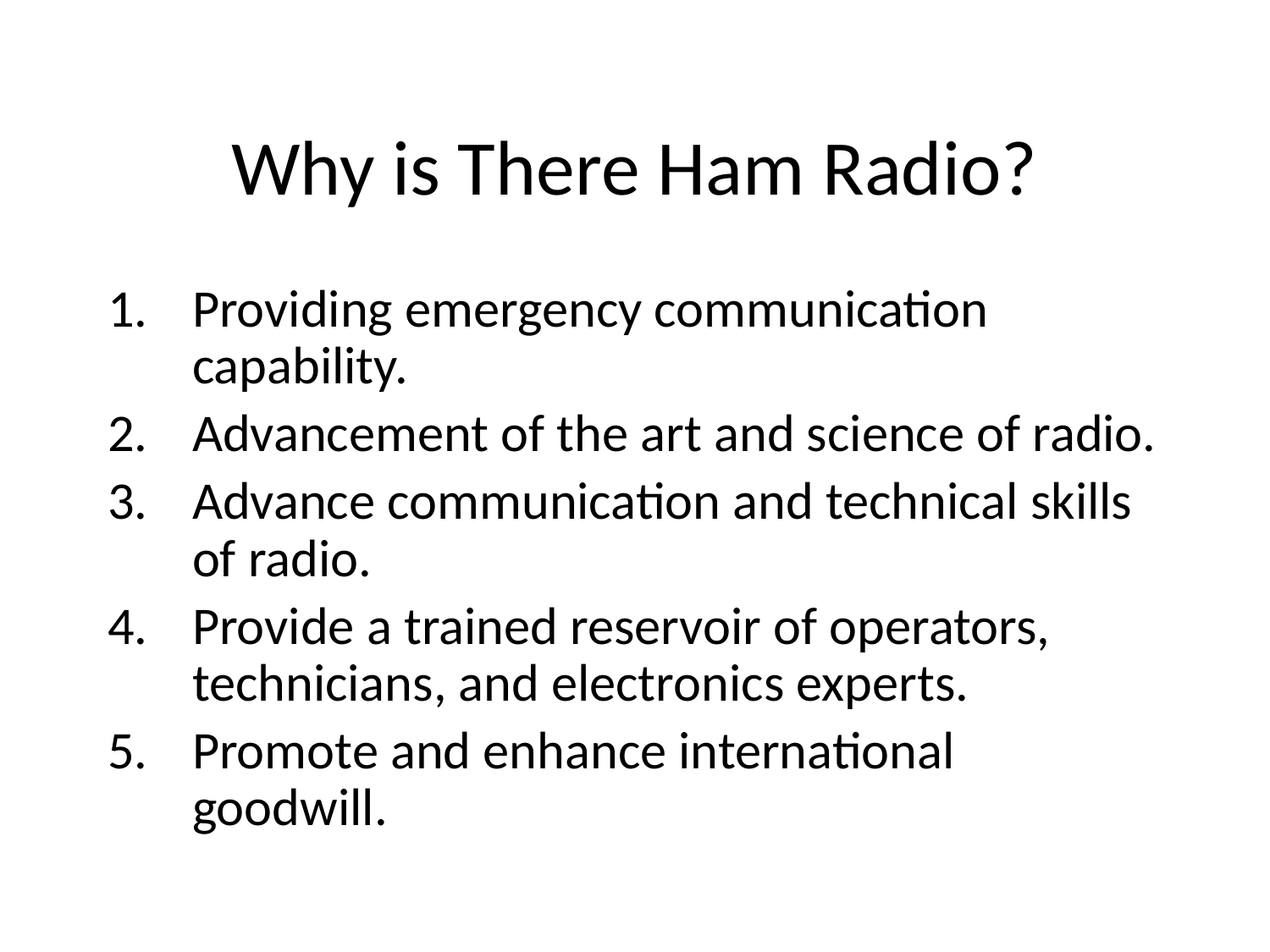

Why is There Ham Radio?
Providing emergency communication capability.
Advancement of the art and science of radio.
Advance communication and technical skills of radio.
Provide a trained reservoir of operators, technicians, and electronics experts.
Promote and enhance international goodwill.